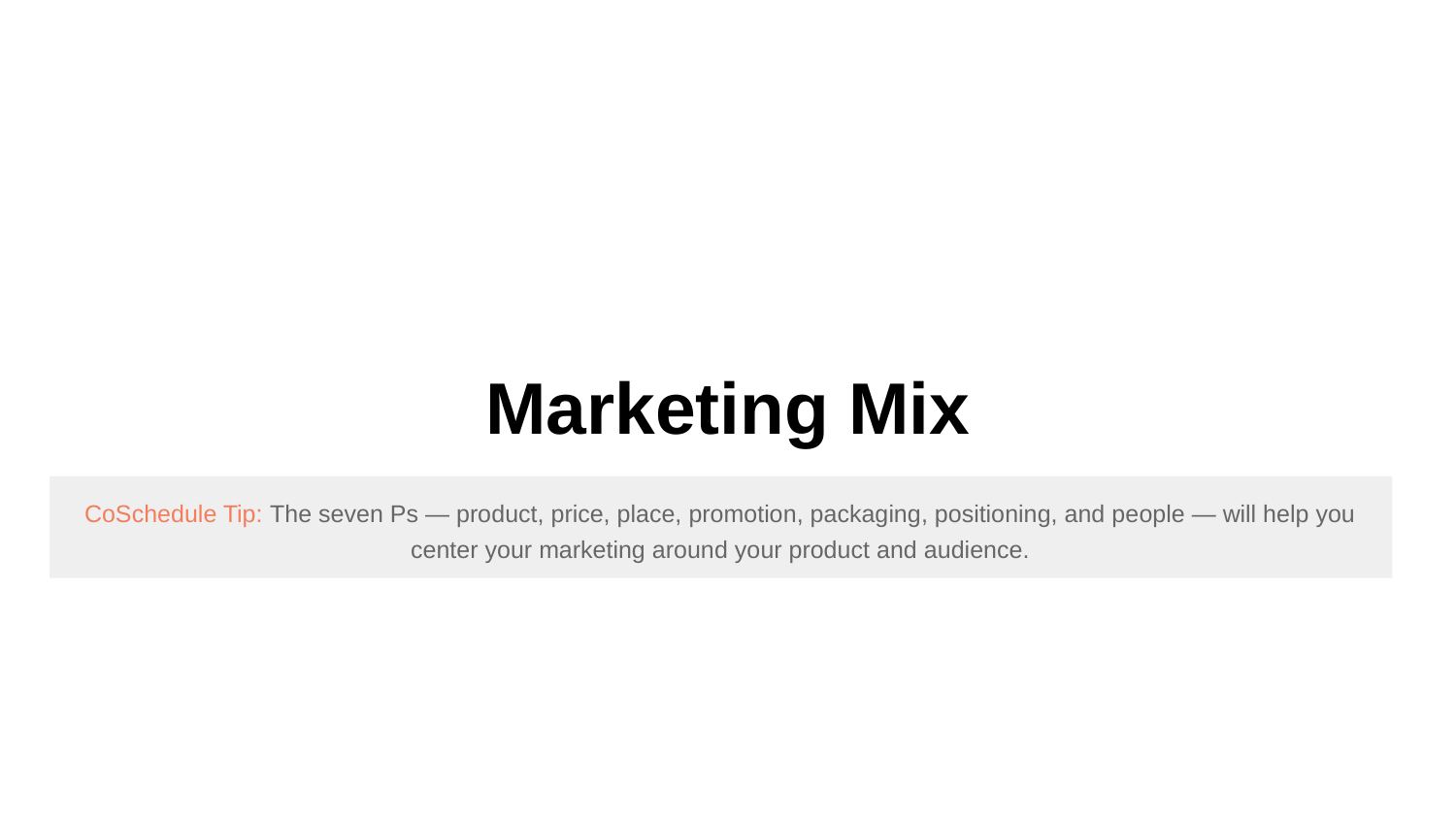

# Marketing Mix
CoSchedule Tip: The seven Ps — product, price, place, promotion, packaging, positioning, and people — will help you center your marketing around your product and audience.